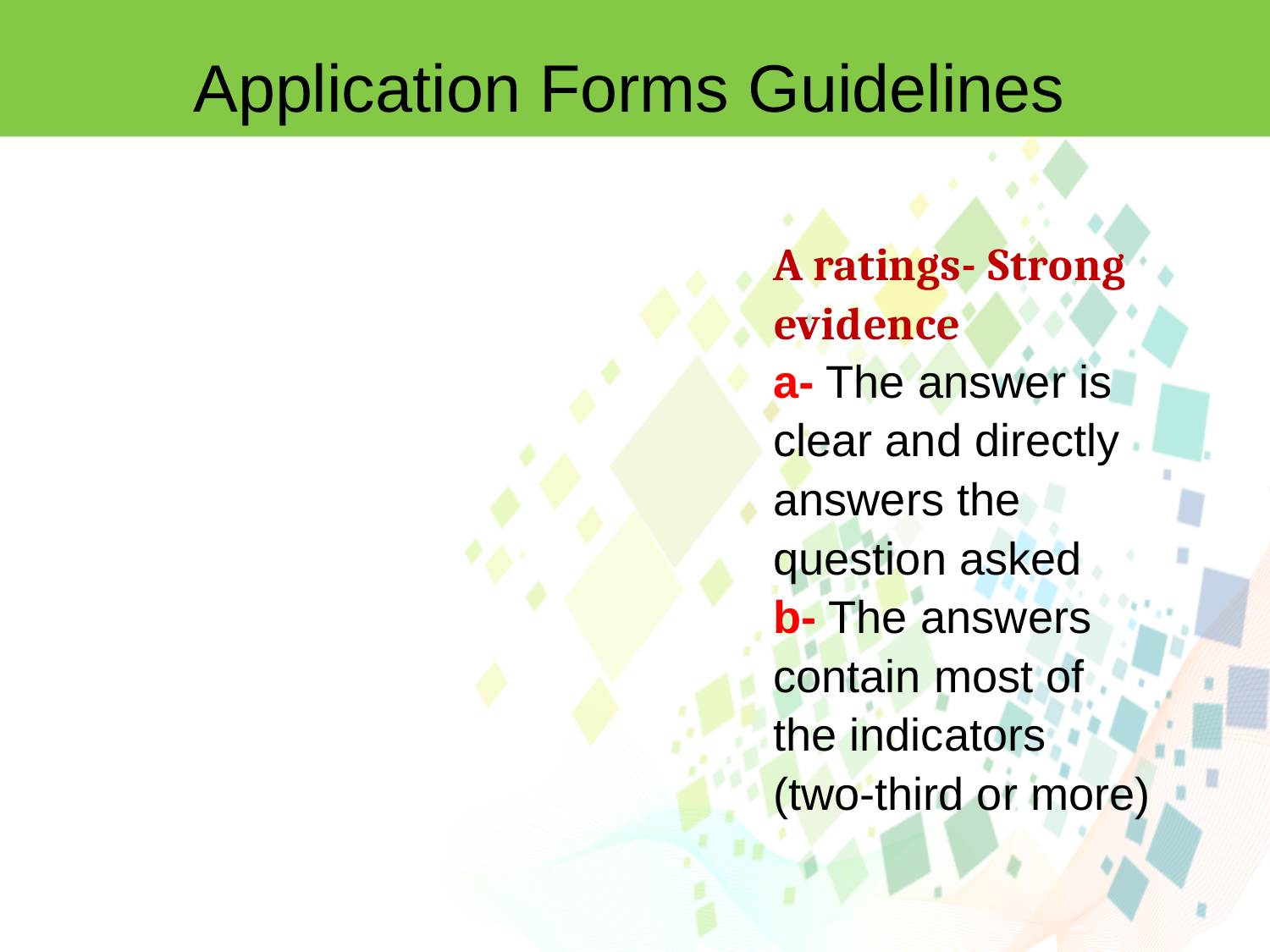

Application Forms Guidelines
A ratings- Strong evidence
a- The answer is clear and directly answers the question asked
b- The answers contain most of the indicators (two-third or more)